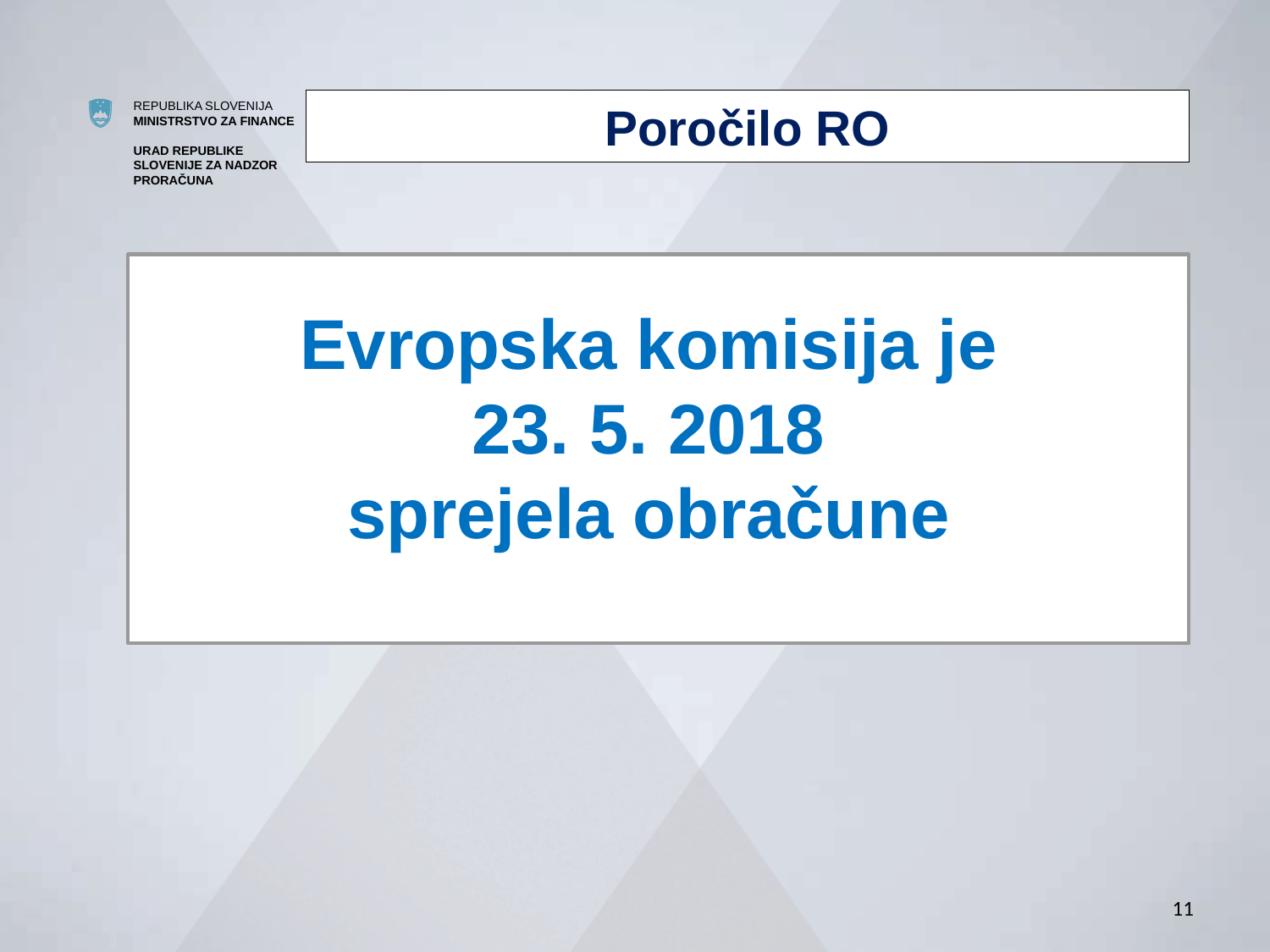

Poročilo RO

Evropska komisija je
23. 5. 2018
sprejela obračune

11